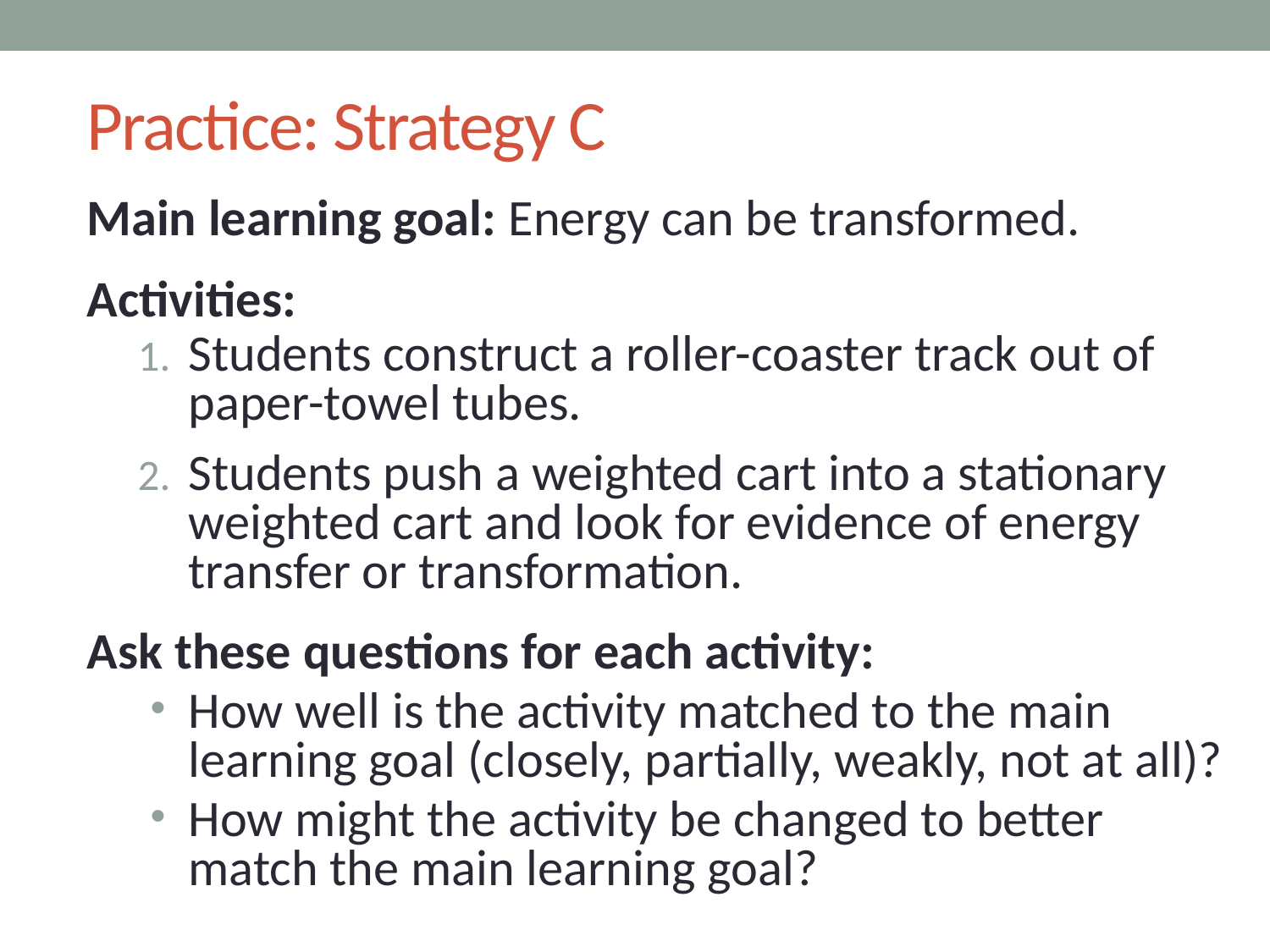

# Practice: Strategy C
Main learning goal: Energy can be transformed.
Activities:
Students construct a roller-coaster track out of paper-towel tubes.
Students push a weighted cart into a stationary weighted cart and look for evidence of energy transfer or transformation.
Ask these questions for each activity:
How well is the activity matched to the main learning goal (closely, partially, weakly, not at all)?
How might the activity be changed to better match the main learning goal?